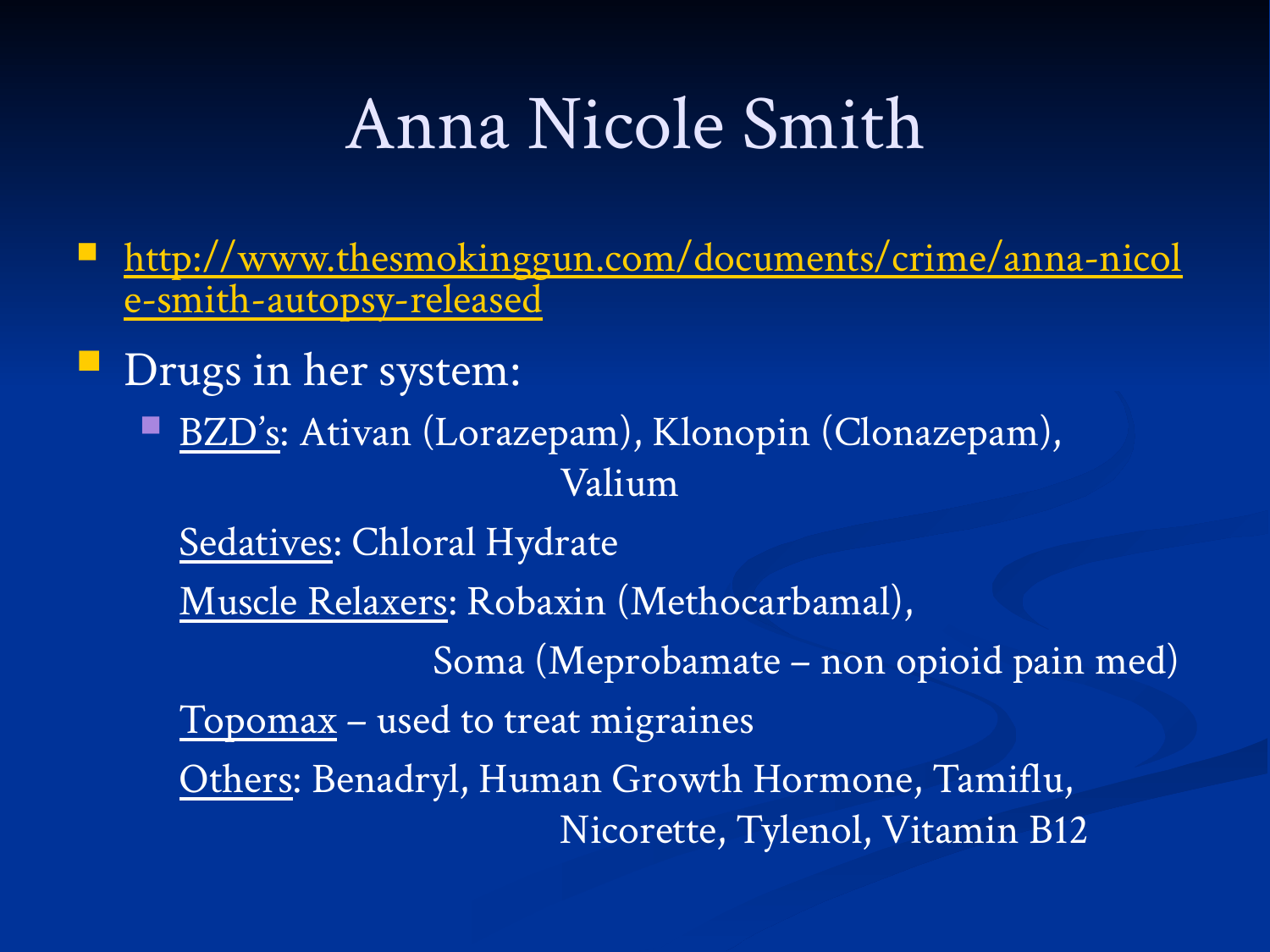

# Anna Nicole Smith
http://www.thesmokinggun.com/documents/crime/anna-nicole-smith-autopsy-released
Drugs in her system:
BZD’s: Ativan (Lorazepam), Klonopin (Clonazepam), 			Valium
	Sedatives: Chloral Hydrate
	Muscle Relaxers: Robaxin (Methocarbamal),
			Soma (Meprobamate – non opioid pain med)
	Topomax – used to treat migraines
	Others: Benadryl, Human Growth Hormone, Tamiflu, 			Nicorette, Tylenol, Vitamin B12